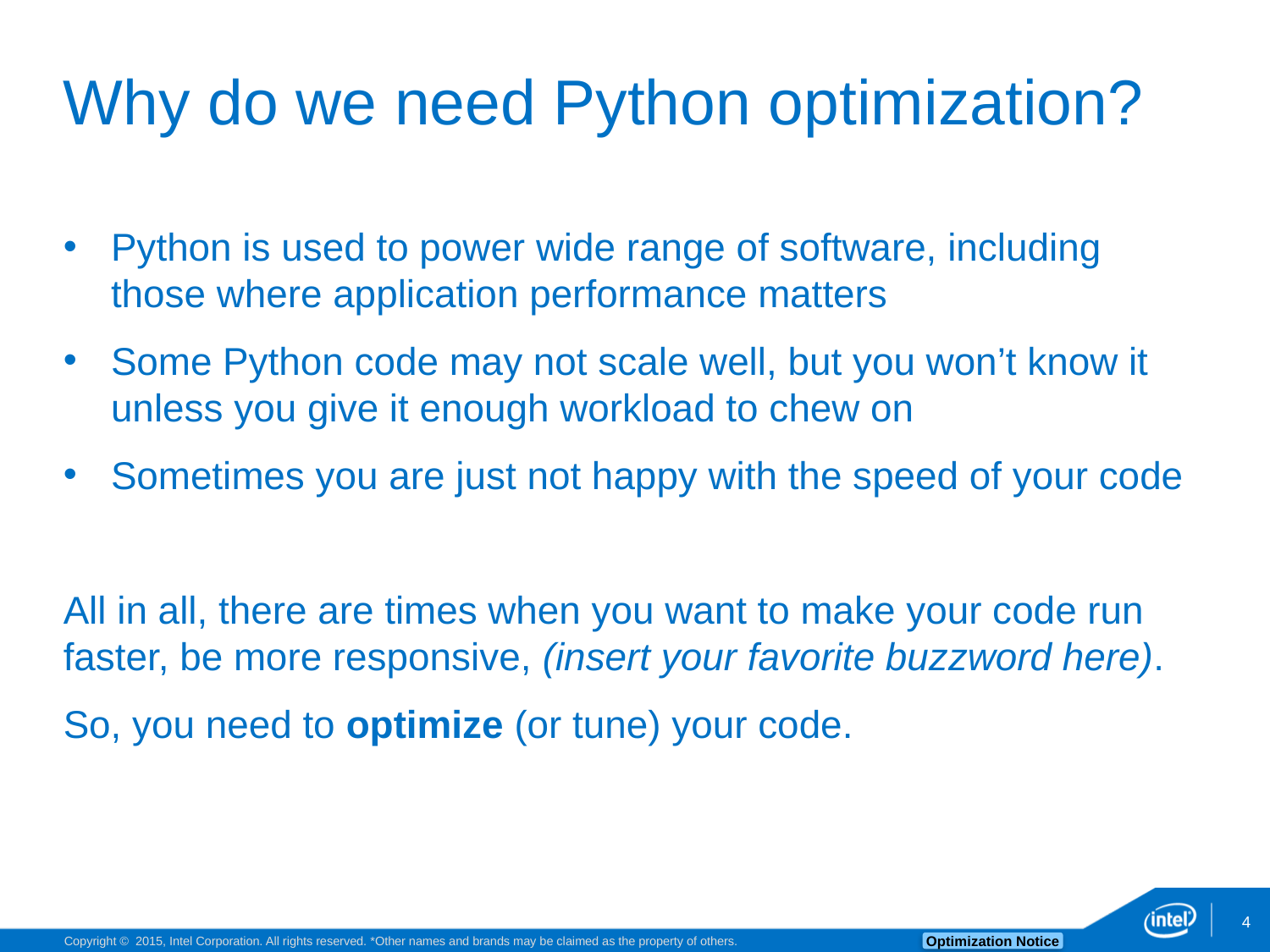

# Why do we need Python optimization?
Python is used to power wide range of software, including those where application performance matters
Some Python code may not scale well, but you won’t know it unless you give it enough workload to chew on
Sometimes you are just not happy with the speed of your code

All in all, there are times when you want to make your code run faster, be more responsive, (insert your favorite buzzword here).
So, you need to optimize (or tune) your code.
4